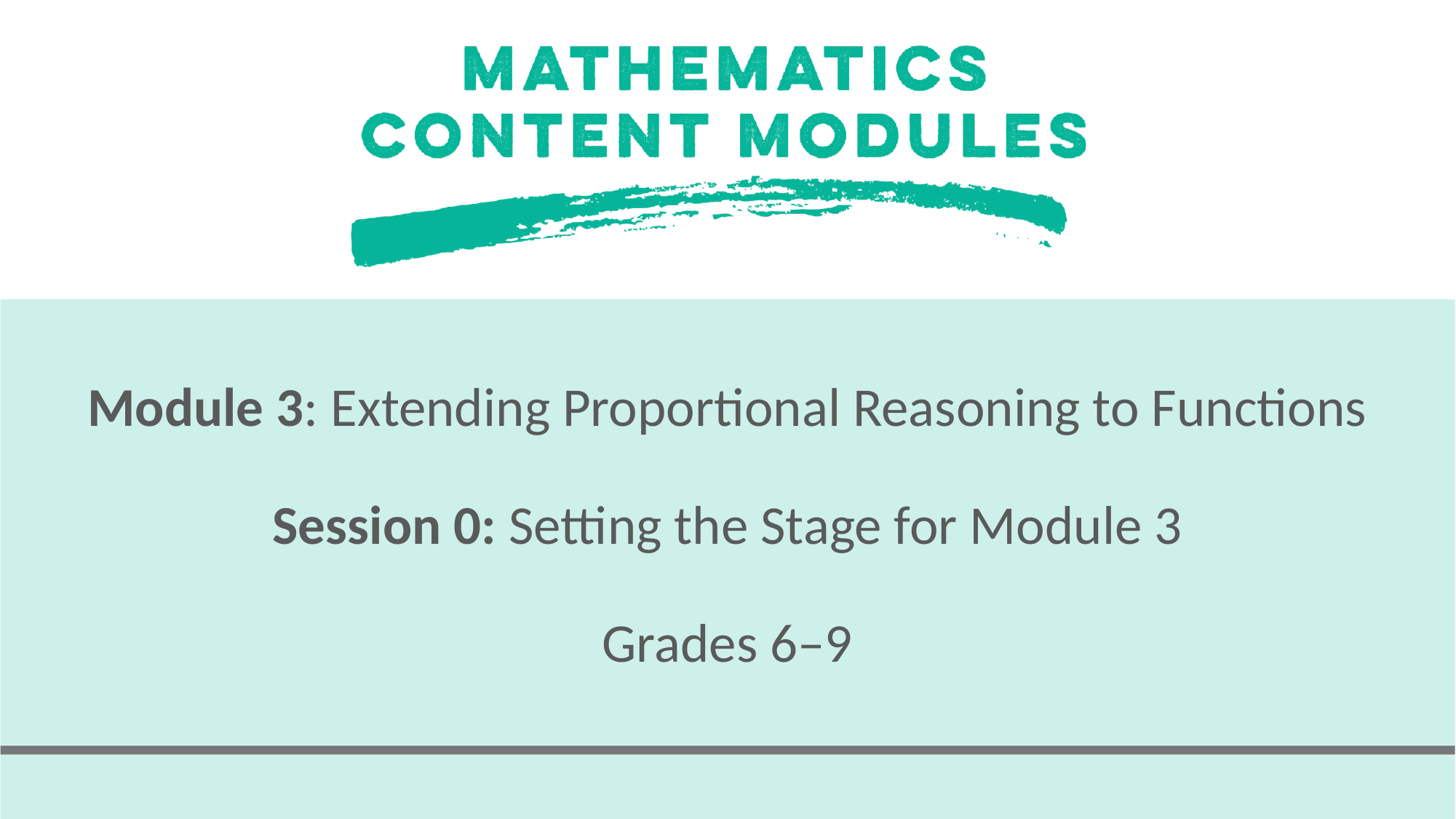

# Module 3: Extending Proportional Reasoning to Functions Session 0: Setting the Stage for Module 3 Grades 6–9